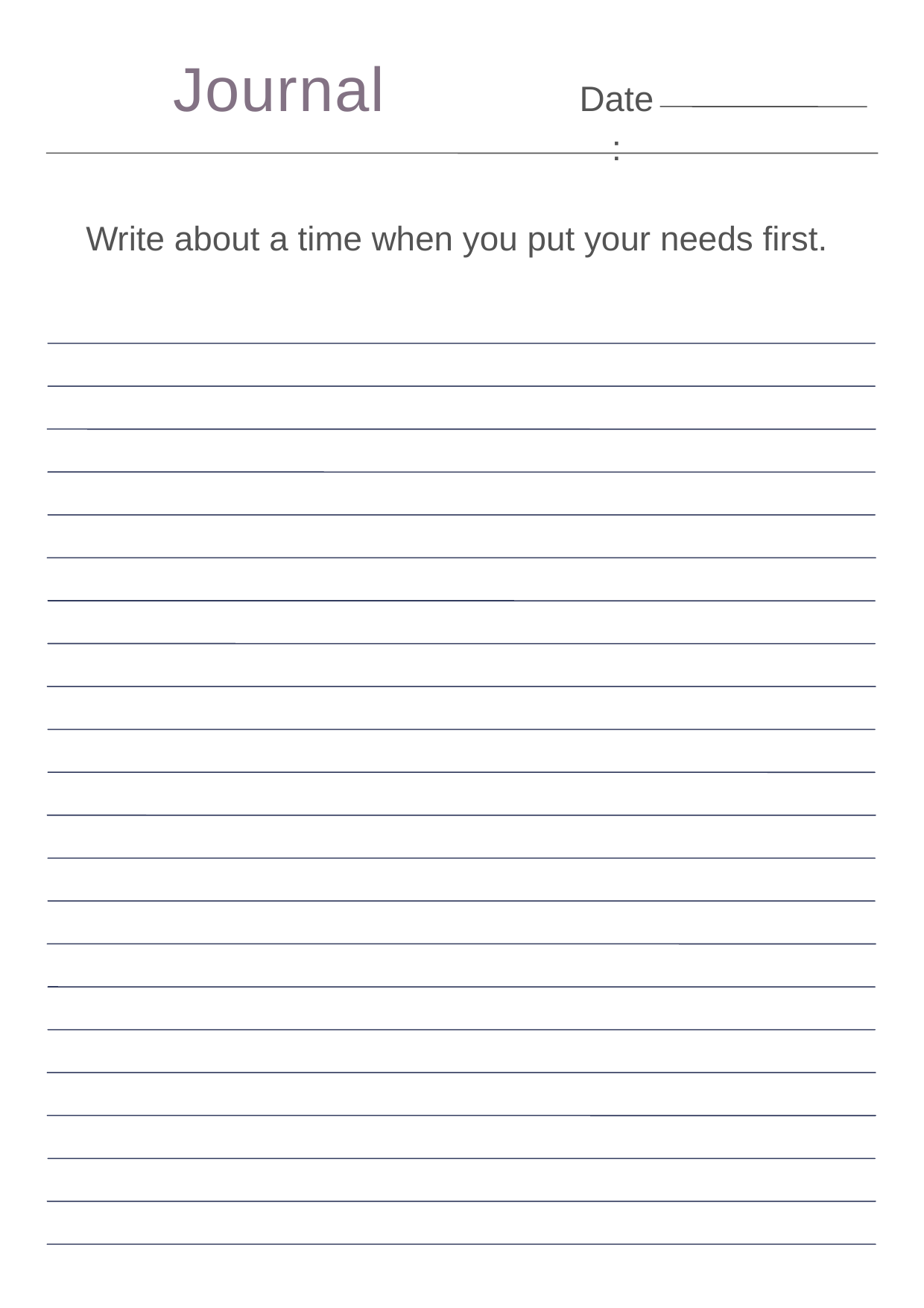

Journal
Date:

Write about a time when you put your needs first.